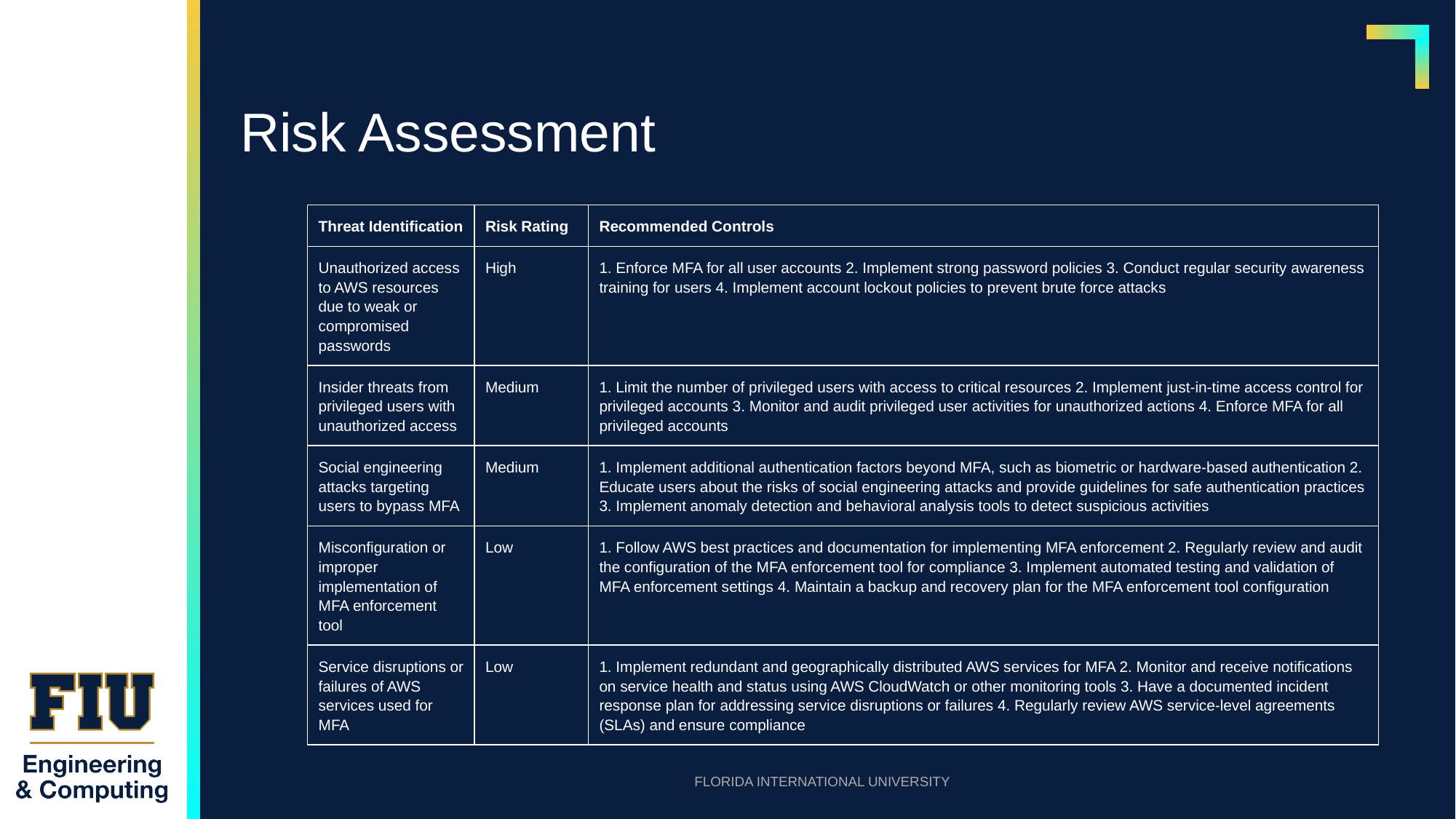

# Risk Assessment
| Threat Identification | Risk Rating | Recommended Controls |
| --- | --- | --- |
| Unauthorized access to AWS resources due to weak or compromised passwords | High | 1. Enforce MFA for all user accounts 2. Implement strong password policies 3. Conduct regular security awareness training for users 4. Implement account lockout policies to prevent brute force attacks |
| Insider threats from privileged users with unauthorized access | Medium | 1. Limit the number of privileged users with access to critical resources 2. Implement just-in-time access control for privileged accounts 3. Monitor and audit privileged user activities for unauthorized actions 4. Enforce MFA for all privileged accounts |
| Social engineering attacks targeting users to bypass MFA | Medium | 1. Implement additional authentication factors beyond MFA, such as biometric or hardware-based authentication 2. Educate users about the risks of social engineering attacks and provide guidelines for safe authentication practices 3. Implement anomaly detection and behavioral analysis tools to detect suspicious activities |
| Misconfiguration or improper implementation of MFA enforcement tool | Low | 1. Follow AWS best practices and documentation for implementing MFA enforcement 2. Regularly review and audit the configuration of the MFA enforcement tool for compliance 3. Implement automated testing and validation of MFA enforcement settings 4. Maintain a backup and recovery plan for the MFA enforcement tool configuration |
| Service disruptions or failures of AWS services used for MFA | Low | 1. Implement redundant and geographically distributed AWS services for MFA 2. Monitor and receive notifications on service health and status using AWS CloudWatch or other monitoring tools 3. Have a documented incident response plan for addressing service disruptions or failures 4. Regularly review AWS service-level agreements (SLAs) and ensure compliance |